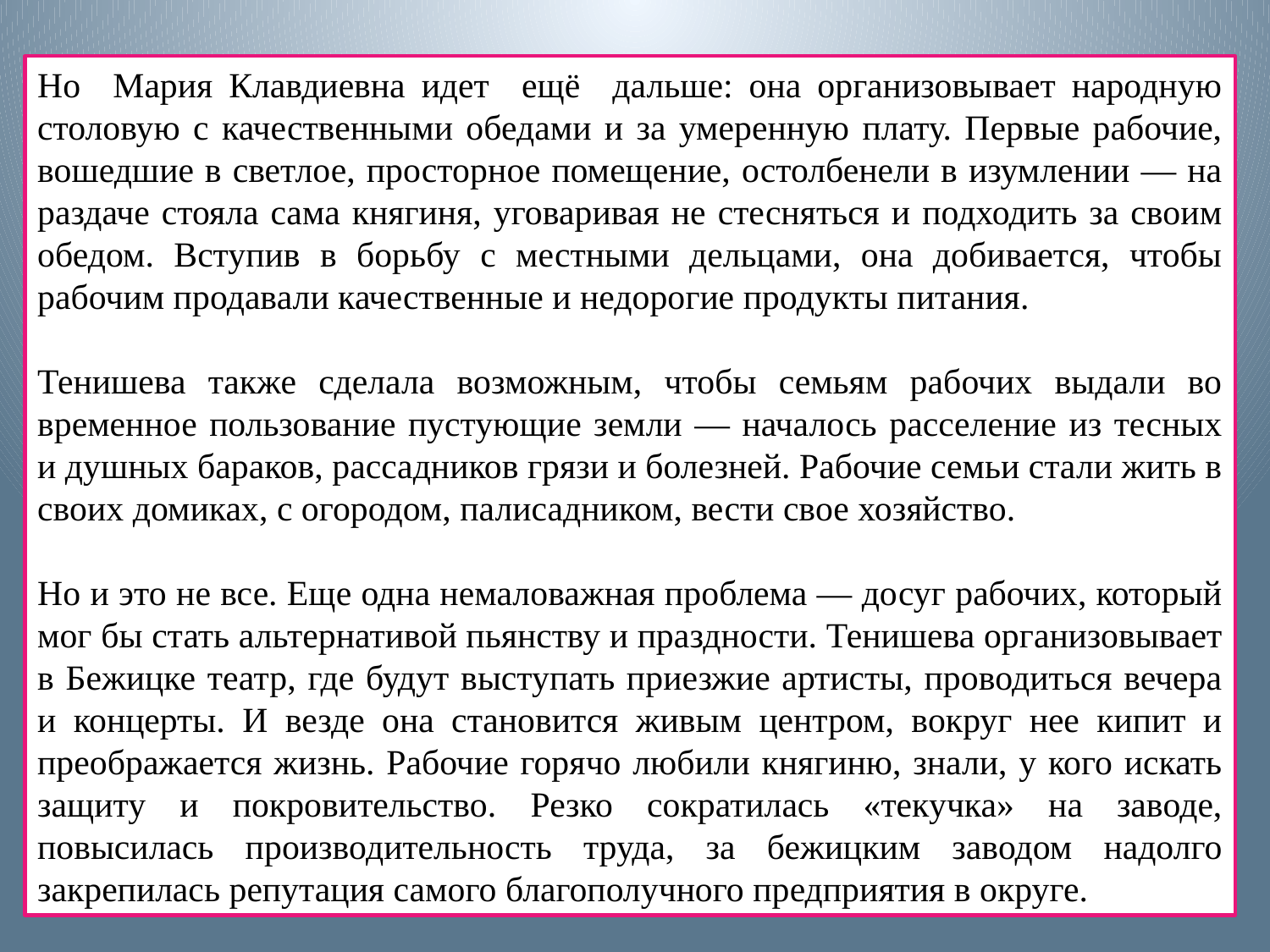

Но  Мария Клавдиевна идет  ещё  дальше: она организовывает народную столовую с качественными обедами и за умеренную плату. Первые рабочие, вошедшие в светлое, просторное помещение, остолбенели в изумлении — на раздаче стояла сама княгиня, уговаривая не стесняться и подходить за своим обедом. Вступив в борьбу с местными дельцами, она добивается, чтобы рабочим продавали качественные и недорогие продукты питания.

Тенишева также сделала возможным, чтобы семьям рабочих выдали во временное пользование пустующие земли — началось расселение из тесных и душных бараков, рассадников грязи и болезней. Рабочие семьи стали жить в своих домиках, с огородом, палисадником, вести свое хозяйство.

Но и это не все. Еще одна немаловажная проблема — досуг рабочих, который мог бы стать альтернативой пьянству и праздности. Тенишева организовывает в Бежицке театр, где будут выступать приезжие артисты, проводиться вечера и концерты. И везде она становится живым центром, вокруг нее кипит и преображается жизнь. Рабочие горячо любили княгиню, знали, у кого искать защиту и покровительство. Резко сократилась «текучка» на заводе, повысилась производительность труда, за бежицким заводом надолго закрепилась репутация самого благополучного предприятия в округе.